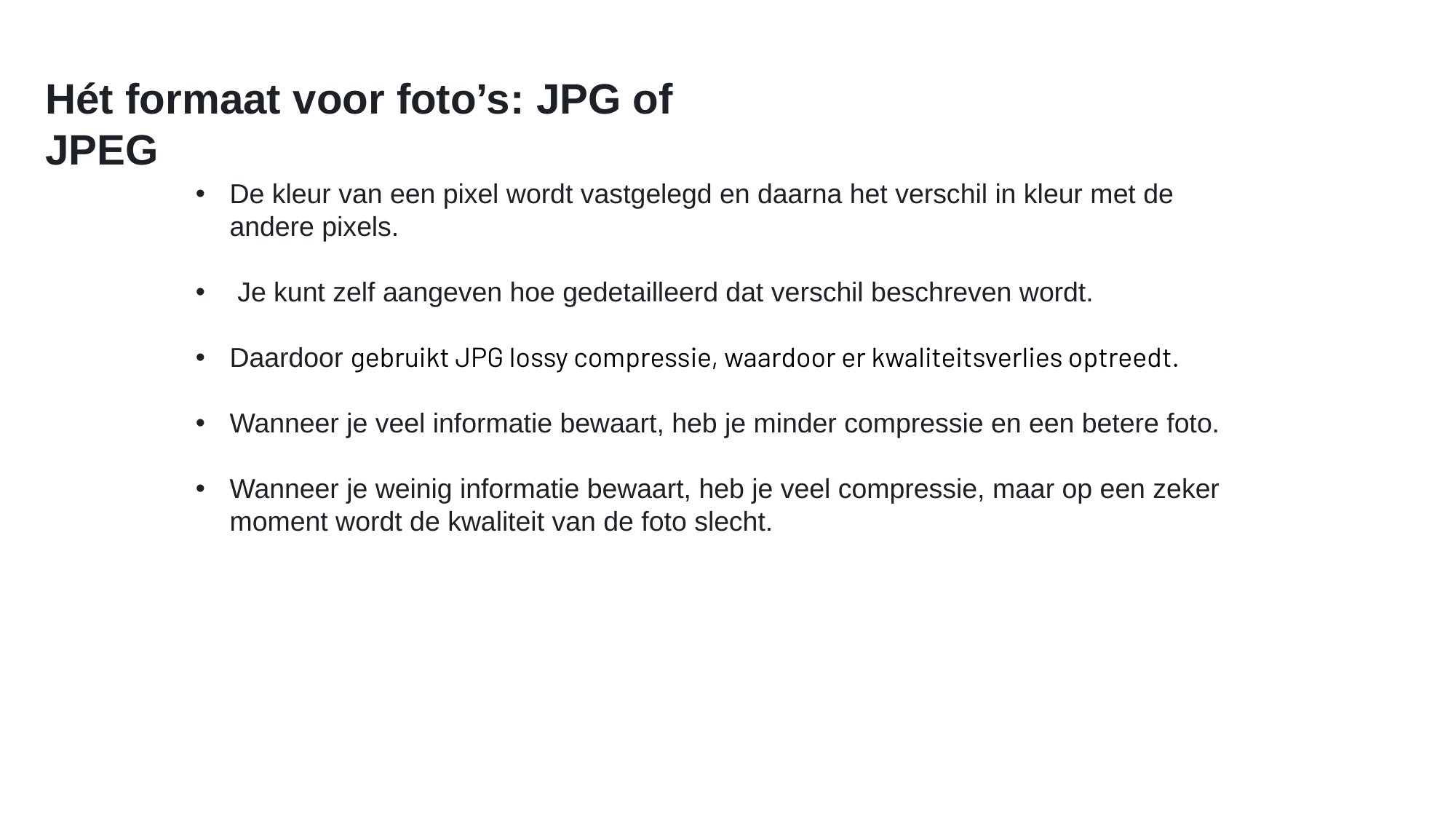

Hét formaat voor foto’s: JPG of JPEG
De kleur van een pixel wordt vastgelegd en daarna het verschil in kleur met de andere pixels.
 Je kunt zelf aangeven hoe gedetailleerd dat verschil beschreven wordt.
Daardoor gebruikt JPG lossy compressie, waardoor er kwaliteitsverlies optreedt.
Wanneer je veel informatie bewaart, heb je minder compressie en een betere foto.
Wanneer je weinig informatie bewaart, heb je veel compressie, maar op een zeker moment wordt de kwaliteit van de foto slecht.